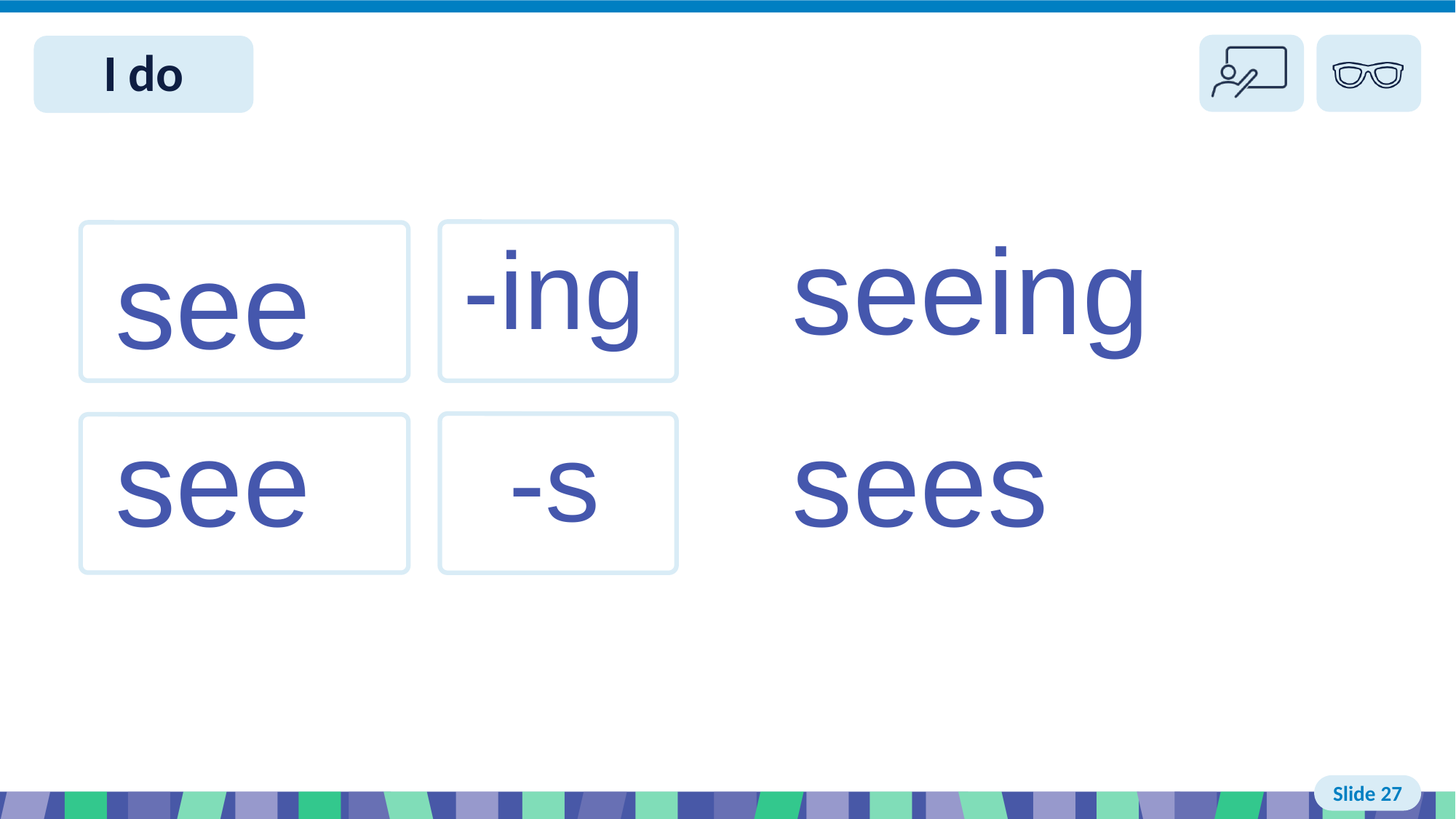

# Slide 27 I do
seeing
-ing

sees
see
-s

see